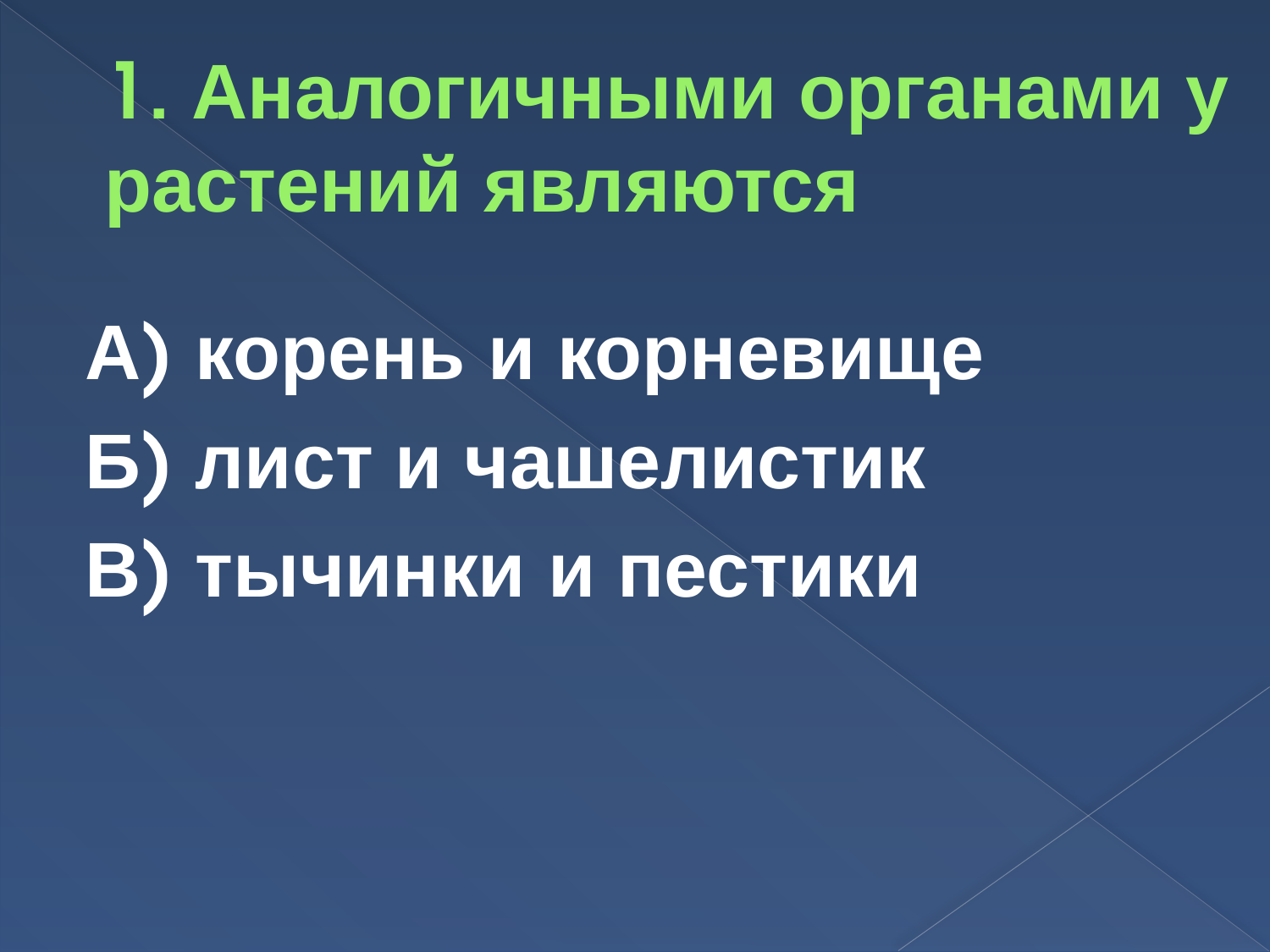

# 1. Аналогичными органами у растений являются
А) корень и корневище
Б) лист и чашелистик
В) тычинки и пестики